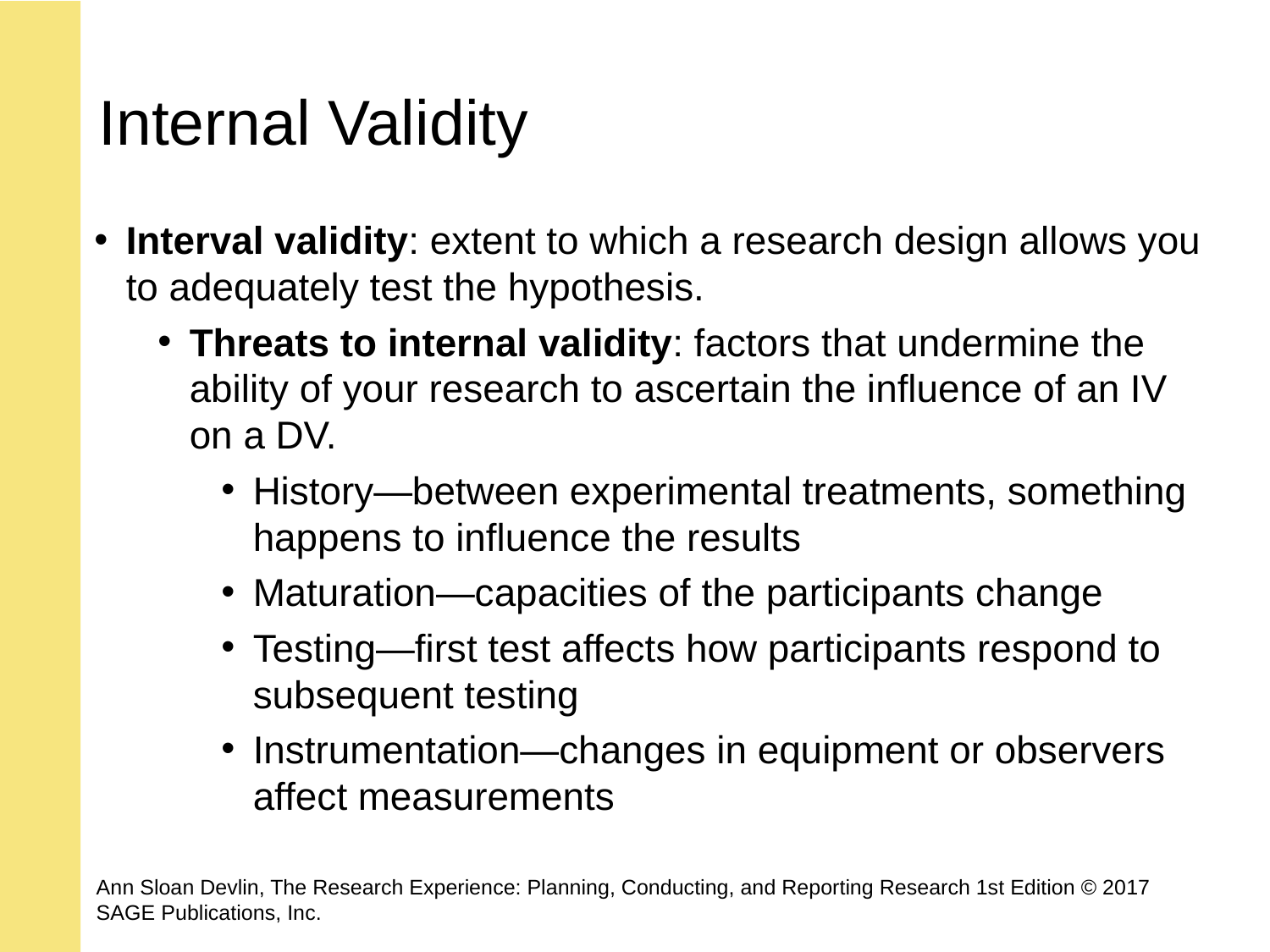

# Internal Validity
Interval validity: extent to which a research design allows you to adequately test the hypothesis.
Threats to internal validity: factors that undermine the ability of your research to ascertain the influence of an IV on a DV.
History—between experimental treatments, something happens to influence the results
Maturation—capacities of the participants change
Testing—first test affects how participants respond to subsequent testing
Instrumentation—changes in equipment or observers affect measurements